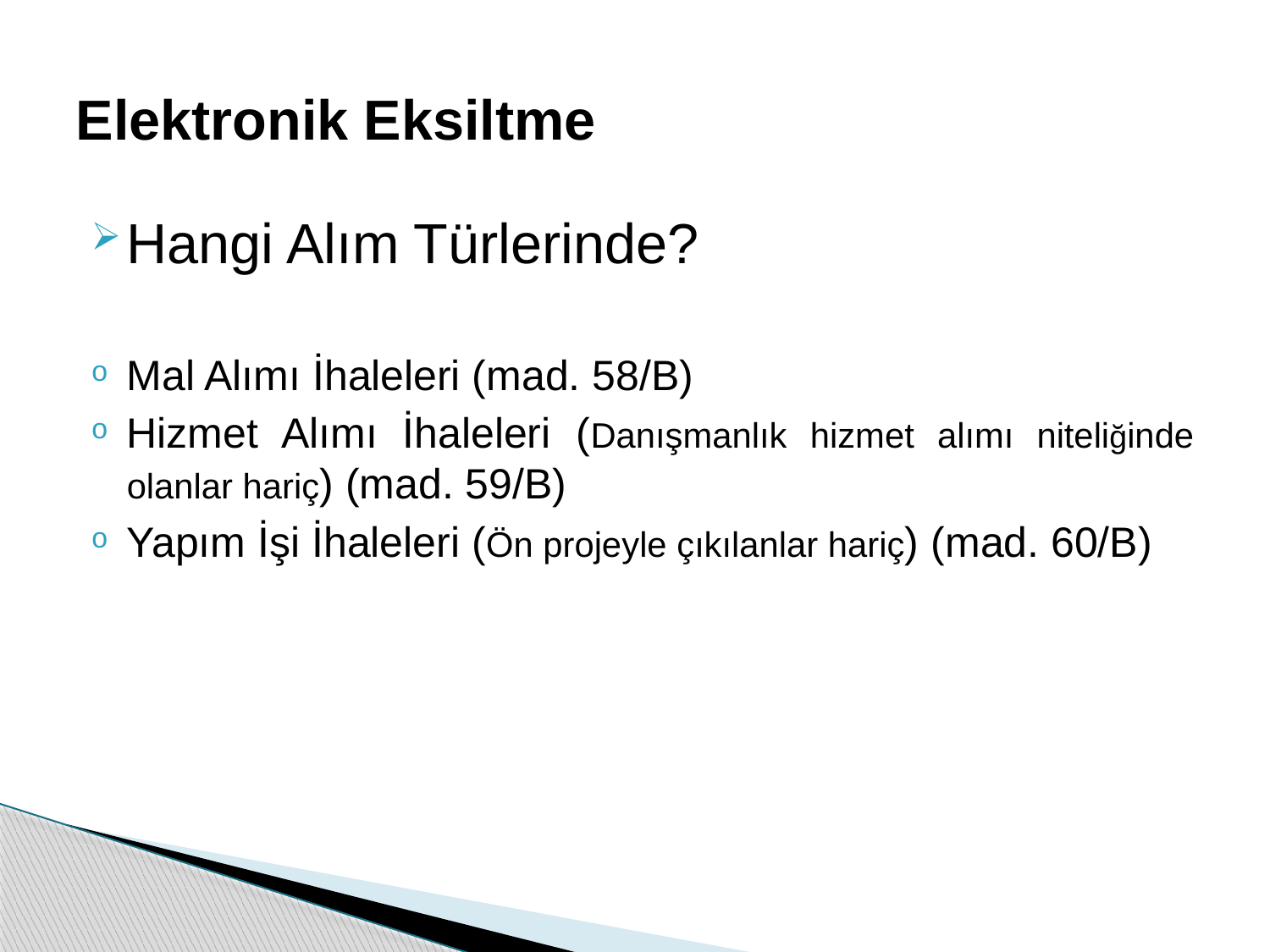

# Elektronik Eksiltme
Hangi Alım Türlerinde?

Mal Alımı İhaleleri (mad. 58/B)
Hizmet Alımı İhaleleri (Danışmanlık hizmet alımı niteliğinde olanlar hariç) (mad. 59/B)
Yapım İşi İhaleleri (Ön projeyle çıkılanlar hariç) (mad. 60/B)